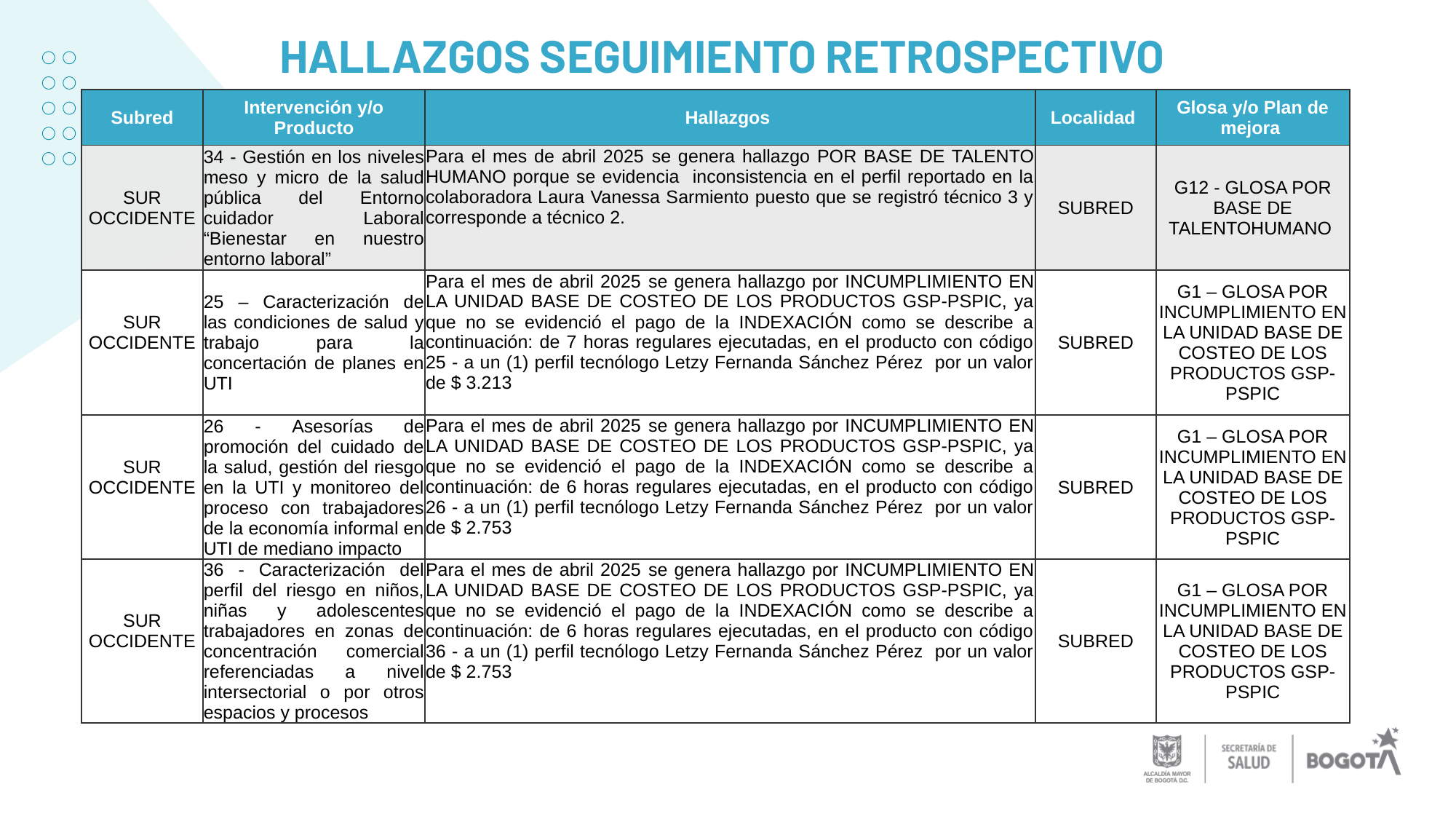

# HALLAZGOS SEGUIMIENTO RETROSPECTIVO
| Subred | Intervención y/o Producto | Hallazgos | Localidad | Glosa y/o Plan de mejora |
| --- | --- | --- | --- | --- |
| SUR OCCIDENTE | 34 - Gestión en los niveles meso y micro de la salud pública del Entorno cuidador Laboral “Bienestar en nuestro entorno laboral” | Para el mes de abril 2025 se genera hallazgo POR BASE DE TALENTO HUMANO porque se evidencia inconsistencia en el perfil reportado en la colaboradora Laura Vanessa Sarmiento puesto que se registró técnico 3 y corresponde a técnico 2. | SUBRED | G12 - GLOSA POR BASE DE TALENTOHUMANO |
| SUR OCCIDENTE | 25 – Caracterización de las condiciones de salud y trabajo para la concertación de planes en UTI | Para el mes de abril 2025 se genera hallazgo por INCUMPLIMIENTO EN LA UNIDAD BASE DE COSTEO DE LOS PRODUCTOS GSP-PSPIC, ya que no se evidenció el pago de la INDEXACIÓN como se describe a continuación: de 7 horas regulares ejecutadas, en el producto con código 25 - a un (1) perfil tecnólogo Letzy Fernanda Sánchez Pérez por un valor de $ 3.213 | SUBRED | G1 – GLOSA POR INCUMPLIMIENTO EN LA UNIDAD BASE DE COSTEO DE LOS PRODUCTOS GSP-PSPIC |
| SUR OCCIDENTE | 26 - Asesorías de promoción del cuidado de la salud, gestión del riesgo en la UTI y monitoreo del proceso con trabajadores de la economía informal en UTI de mediano impacto | Para el mes de abril 2025 se genera hallazgo por INCUMPLIMIENTO EN LA UNIDAD BASE DE COSTEO DE LOS PRODUCTOS GSP-PSPIC, ya que no se evidenció el pago de la INDEXACIÓN como se describe a continuación: de 6 horas regulares ejecutadas, en el producto con código 26 - a un (1) perfil tecnólogo Letzy Fernanda Sánchez Pérez por un valor de $ 2.753 | SUBRED | G1 – GLOSA POR INCUMPLIMIENTO EN LA UNIDAD BASE DE COSTEO DE LOS PRODUCTOS GSP-PSPIC |
| SUR OCCIDENTE | 36 - Caracterización del perfil del riesgo en niños, niñas y adolescentes trabajadores en zonas de concentración comercial referenciadas a nivel intersectorial o por otros espacios y procesos | Para el mes de abril 2025 se genera hallazgo por INCUMPLIMIENTO EN LA UNIDAD BASE DE COSTEO DE LOS PRODUCTOS GSP-PSPIC, ya que no se evidenció el pago de la INDEXACIÓN como se describe a continuación: de 6 horas regulares ejecutadas, en el producto con código 36 - a un (1) perfil tecnólogo Letzy Fernanda Sánchez Pérez por un valor de $ 2.753 | SUBRED | G1 – GLOSA POR INCUMPLIMIENTO EN LA UNIDAD BASE DE COSTEO DE LOS PRODUCTOS GSP-PSPIC |